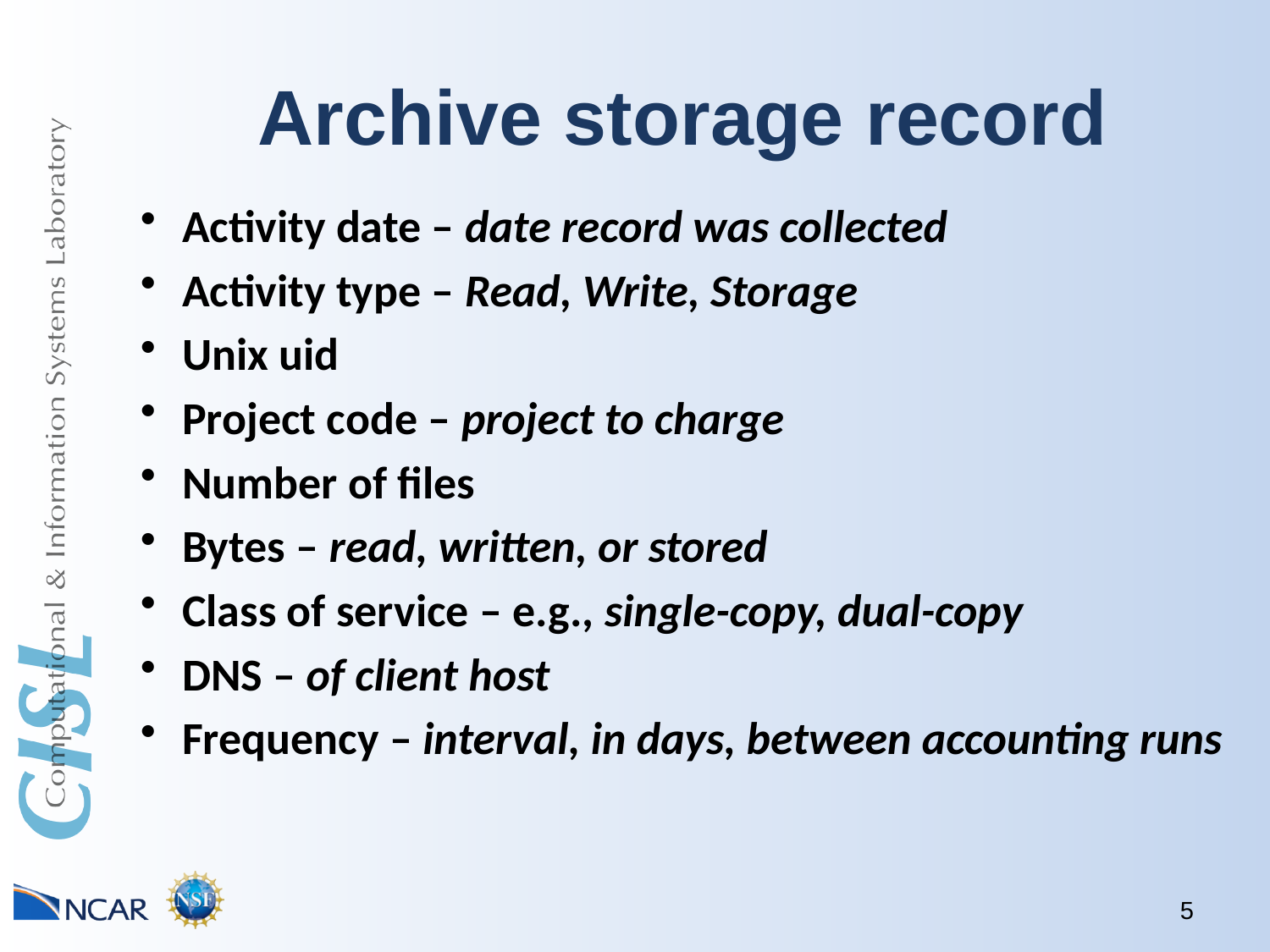

# Archive storage record
Activity date – date record was collected
Activity type – Read, Write, Storage
Unix uid
Project code – project to charge
Number of files
Bytes – read, written, or stored
Class of service – e.g., single-copy, dual-copy
DNS – of client host
Frequency – interval, in days, between accounting runs
5